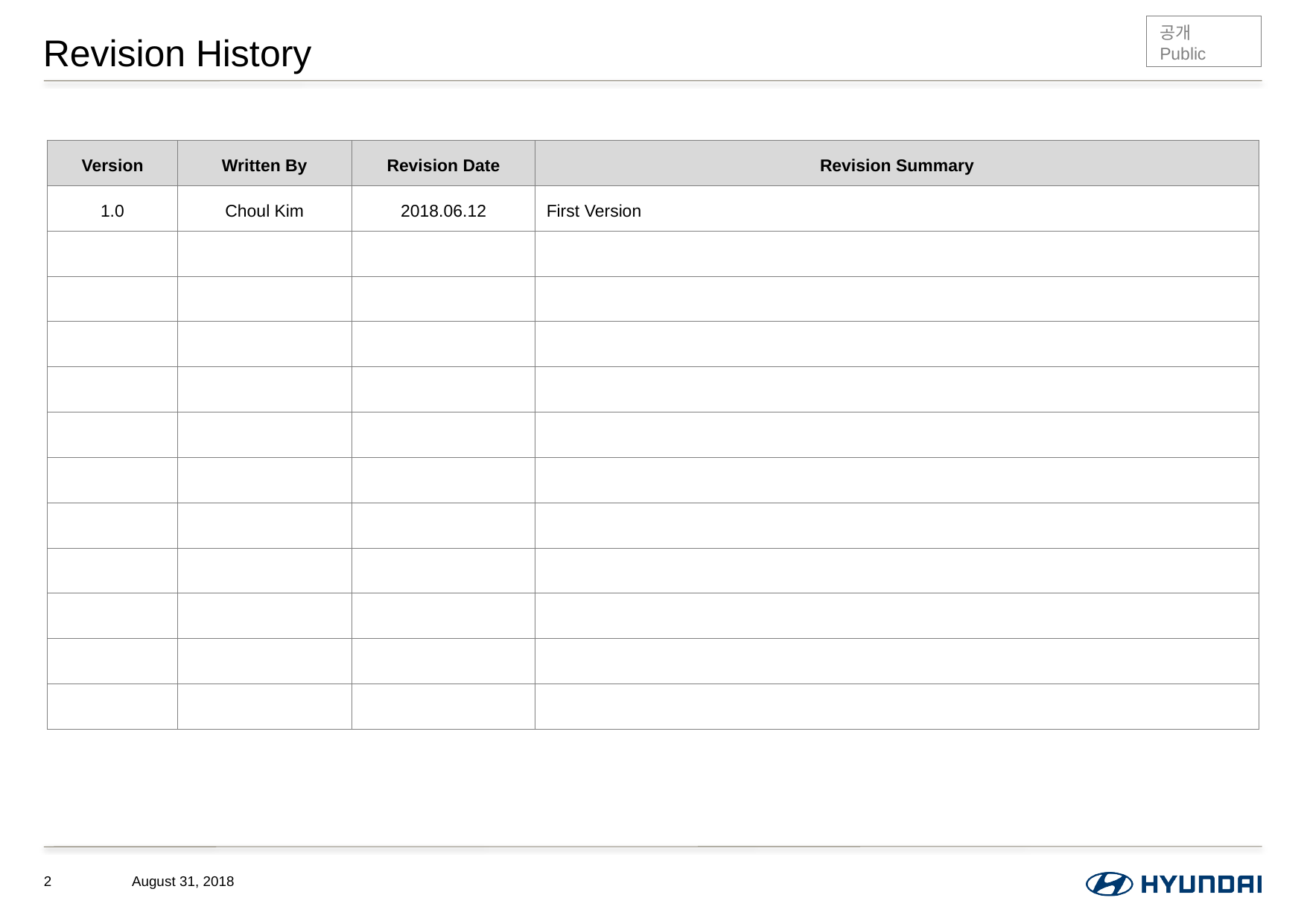

# Revision History
| Version | Written By | Revision Date | Revision Summary |
| --- | --- | --- | --- |
| 1.0 | Choul Kim | 2018.06.12 | First Version |
|  |  |  |  |
|  |  |  |  |
|  |  |  |  |
|  |  |  |  |
|  |  |  |  |
|  |  |  |  |
|  |  |  |  |
|  |  |  |  |
|  |  |  |  |
|  |  |  |  |
|  |  |  |  |
2
August 31, 2018